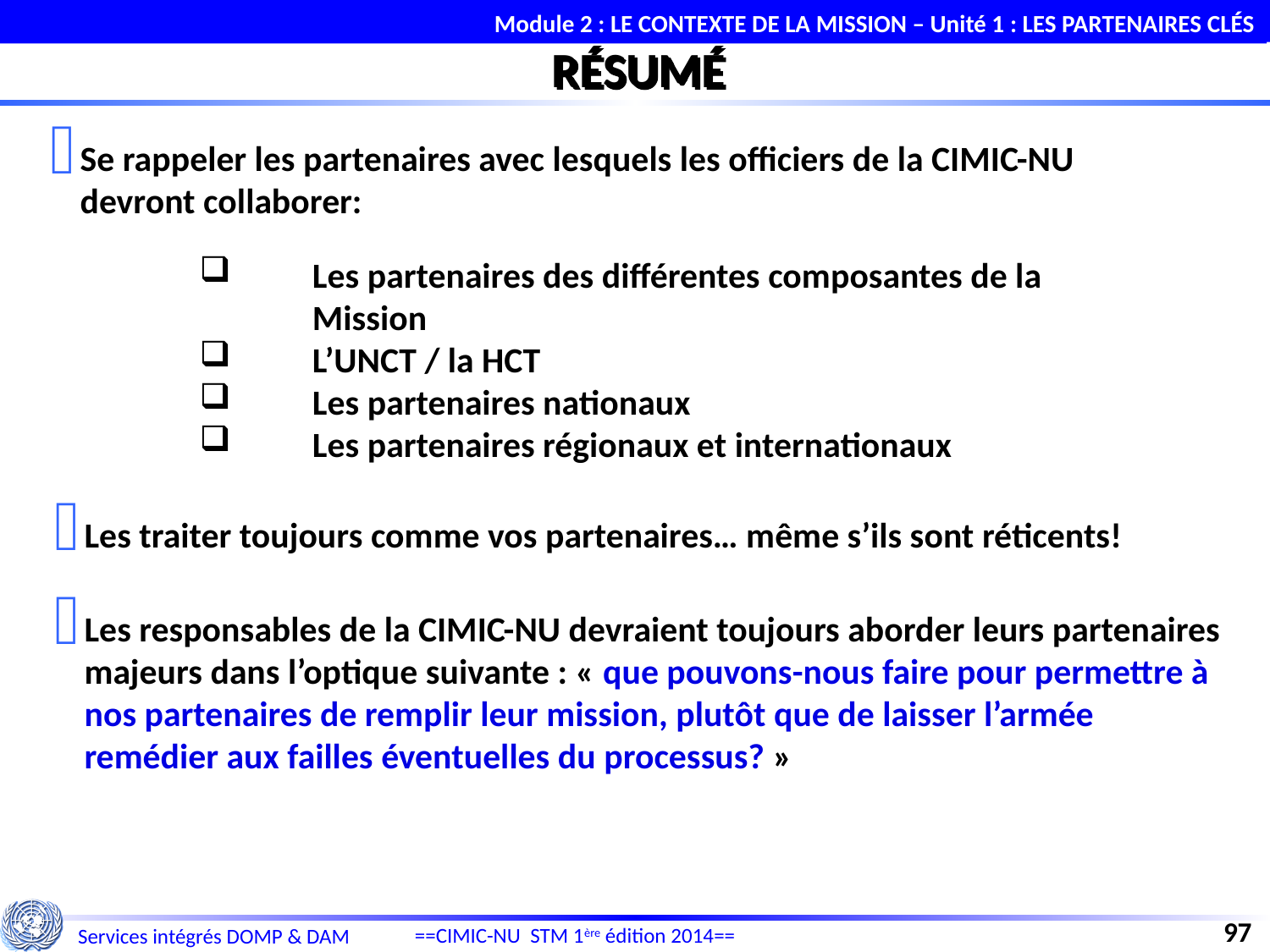

Module 2 : LE CONTEXTE DE LA MISSION – Unité 1 : LES PARTENAIRES CLÉS
RÉSUMÉ
Se rappeler les partenaires avec lesquels les officiers de la CIMIC-NU devront collaborer:
Les partenaires des différentes composantes de la Mission
L’UNCT / la HCT
Les partenaires nationaux
Les partenaires régionaux et internationaux
Les traiter toujours comme vos partenaires… même s’ils sont réticents!

Les responsables de la CIMIC-NU devraient toujours aborder leurs partenaires majeurs dans l’optique suivante : « que pouvons-nous faire pour permettre à nos partenaires de remplir leur mission, plutôt que de laisser l’armée remédier aux failles éventuelles du processus? »
97
==CIMIC-NU  STM 1ère édition 2014==
Services intégrés DOMP & DAM